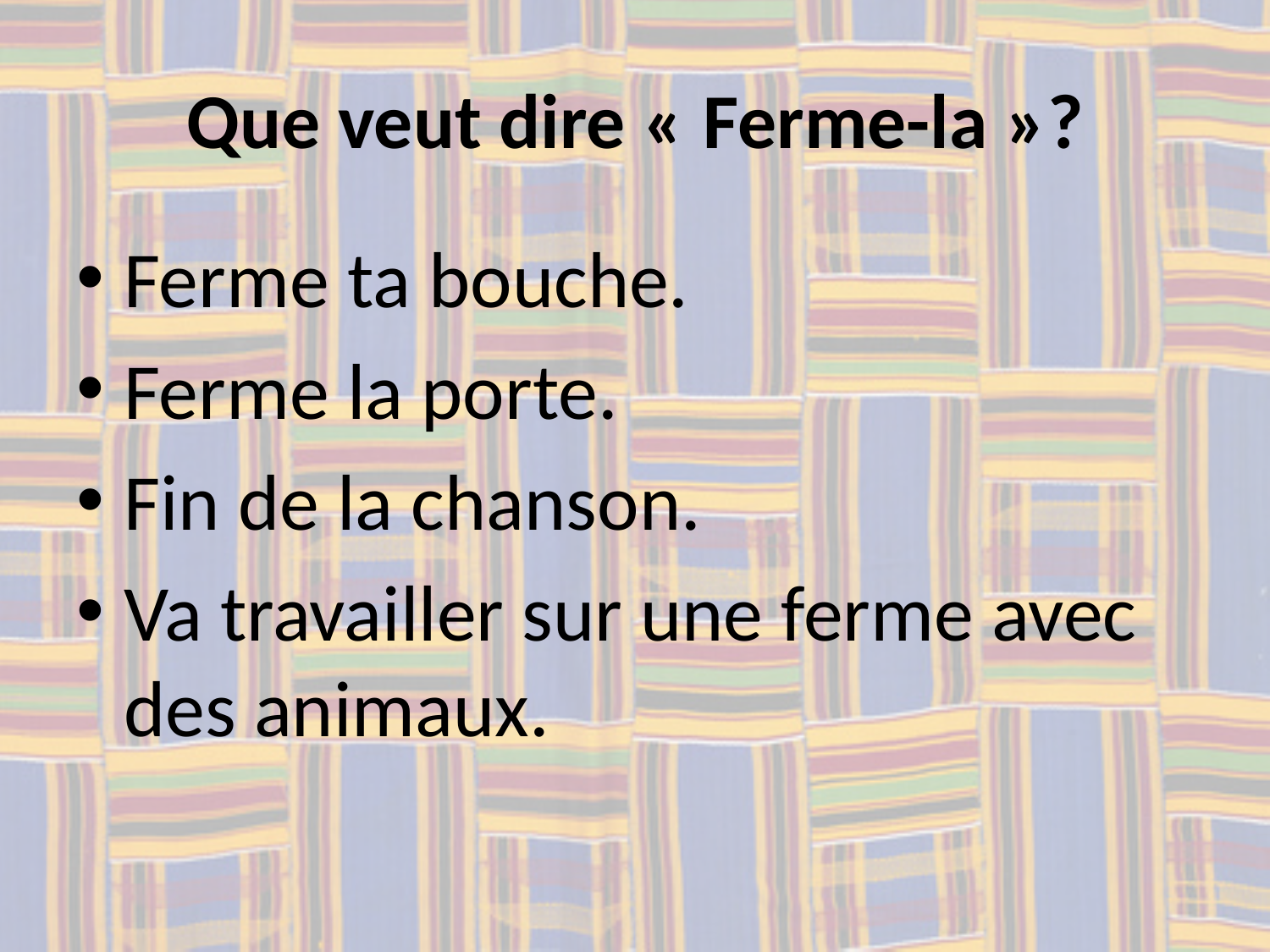

# Que veut dire « Ferme-la »?
Ferme ta bouche.
Ferme la porte.
Fin de la chanson.
Va travailler sur une ferme avec des animaux.